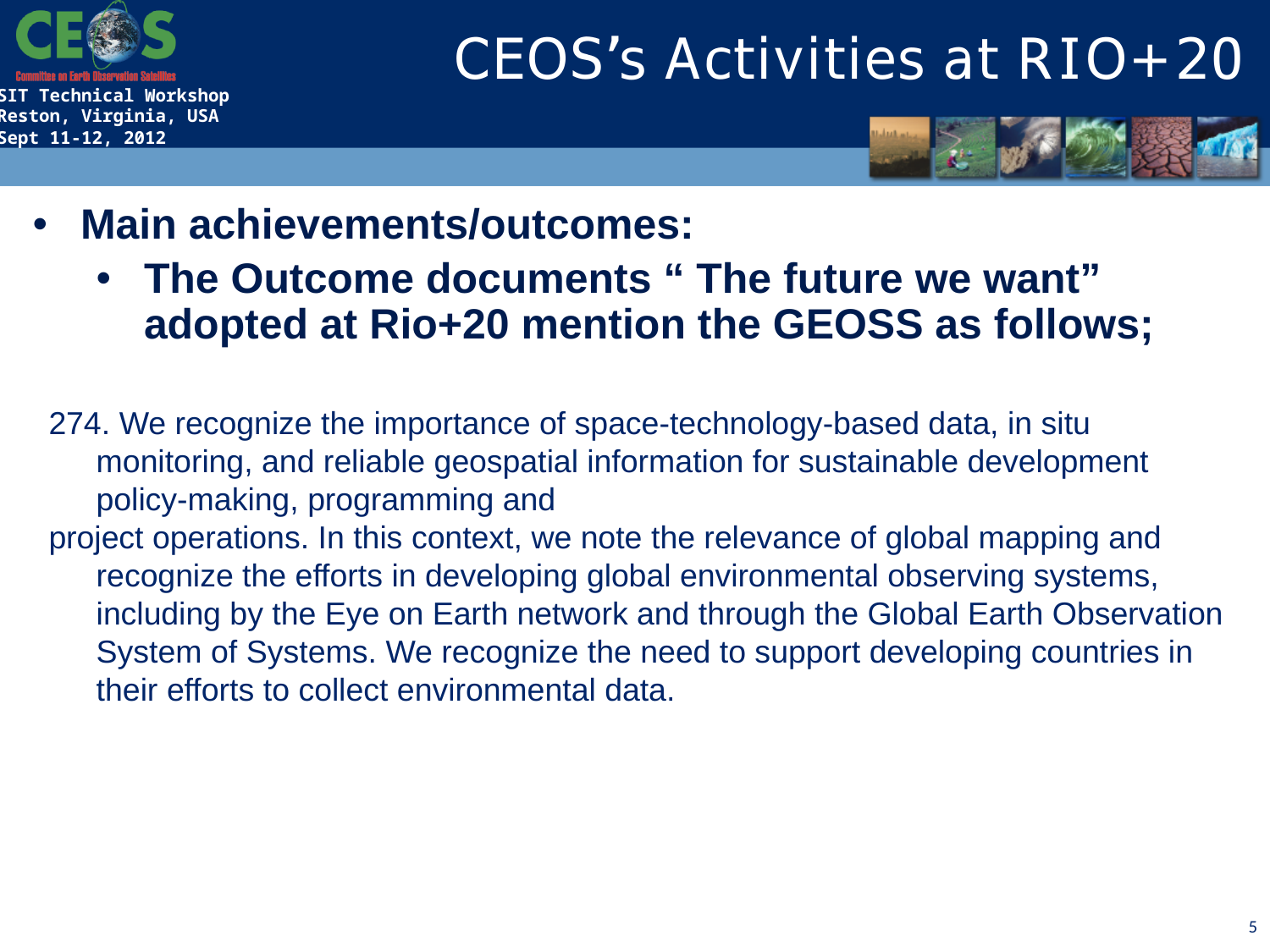

CEOS’s Activities at RIO+20
Main achievements/outcomes:
The Outcome documents “ The future we want” adopted at Rio+20 mention the GEOSS as follows;

274. We recognize the importance of space-technology-based data, in situ monitoring, and reliable geospatial information for sustainable development policy-making, programming and
project operations. In this context, we note the relevance of global mapping and recognize the efforts in developing global environmental observing systems, including by the Eye on Earth network and through the Global Earth Observation System of Systems. We recognize the need to support developing countries in their efforts to collect environmental data.

5